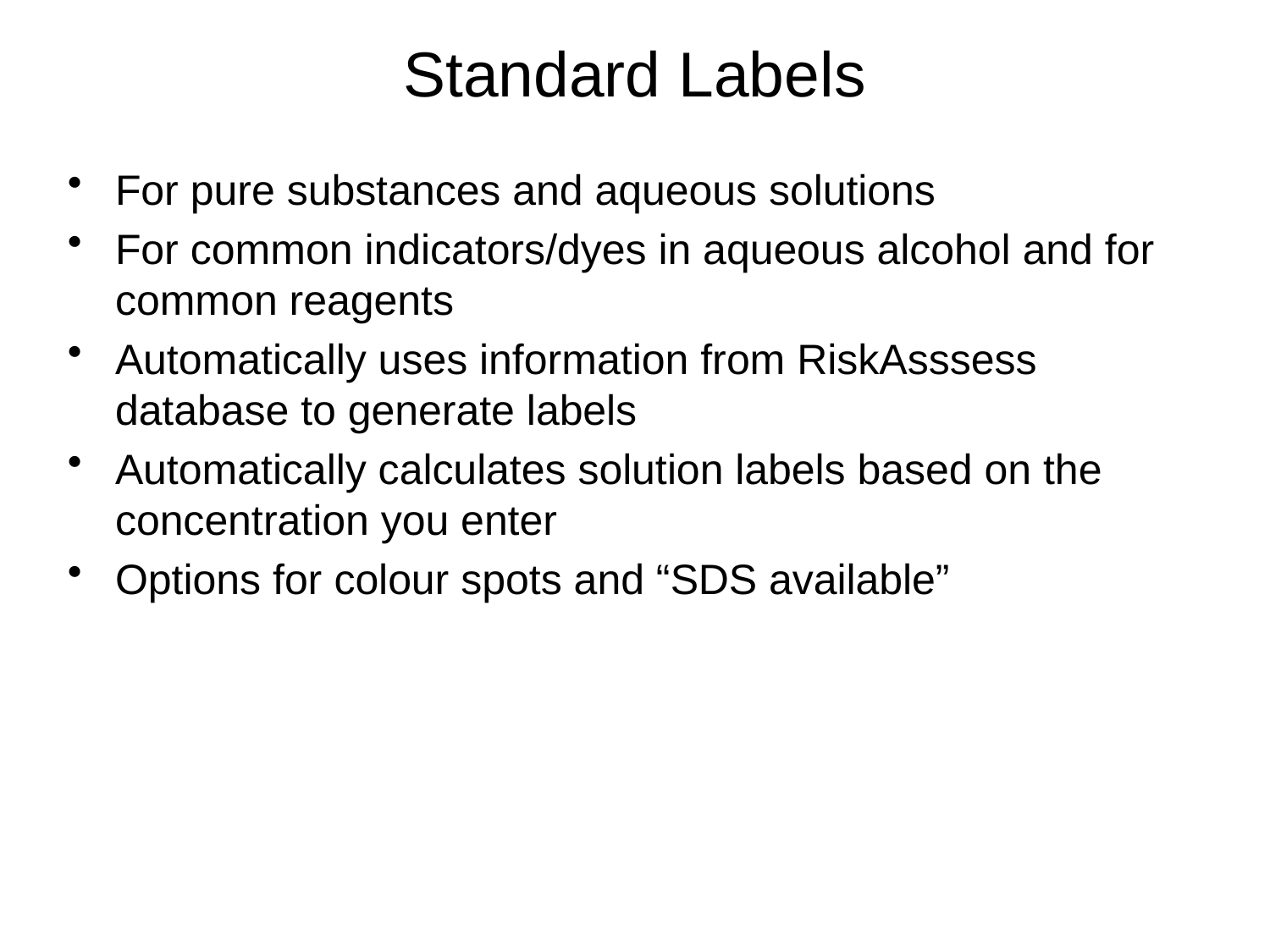

# Standard Labels
For pure substances and aqueous solutions
For common indicators/dyes in aqueous alcohol and for common reagents
Automatically uses information from RiskAsssess database to generate labels
Automatically calculates solution labels based on the concentration you enter
Options for colour spots and “SDS available”